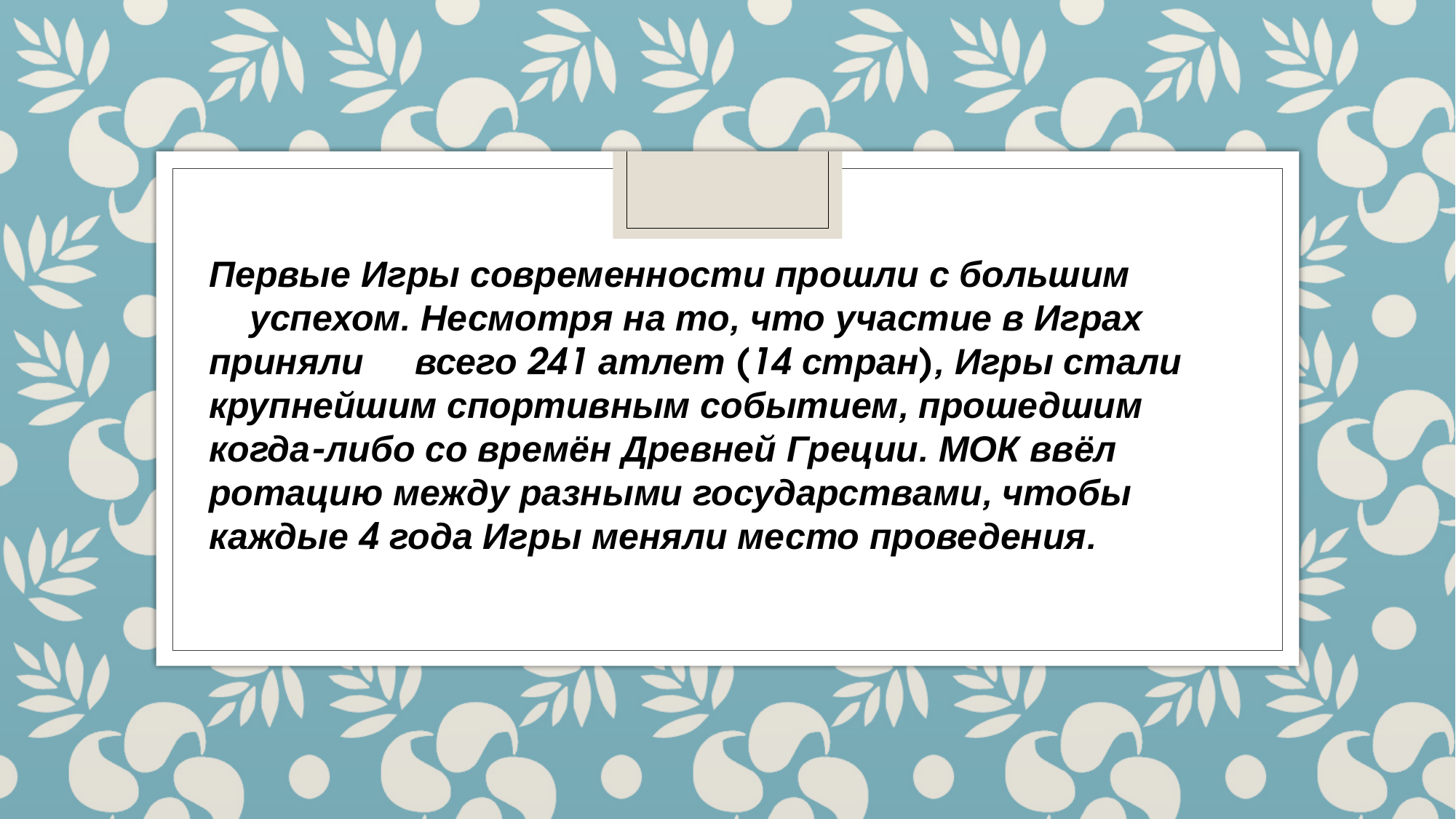

Первые Игры современности прошли с большим                 успехом. Несмотря на то, что участие в Играх приняли     всего 241 атлет (14 стран), Игры стали крупнейшим спортивным событием, прошедшим когда-либо со времён Древней Греции. МОК ввёл ротацию между разными государствами, чтобы каждые 4 года Игры меняли место проведения.